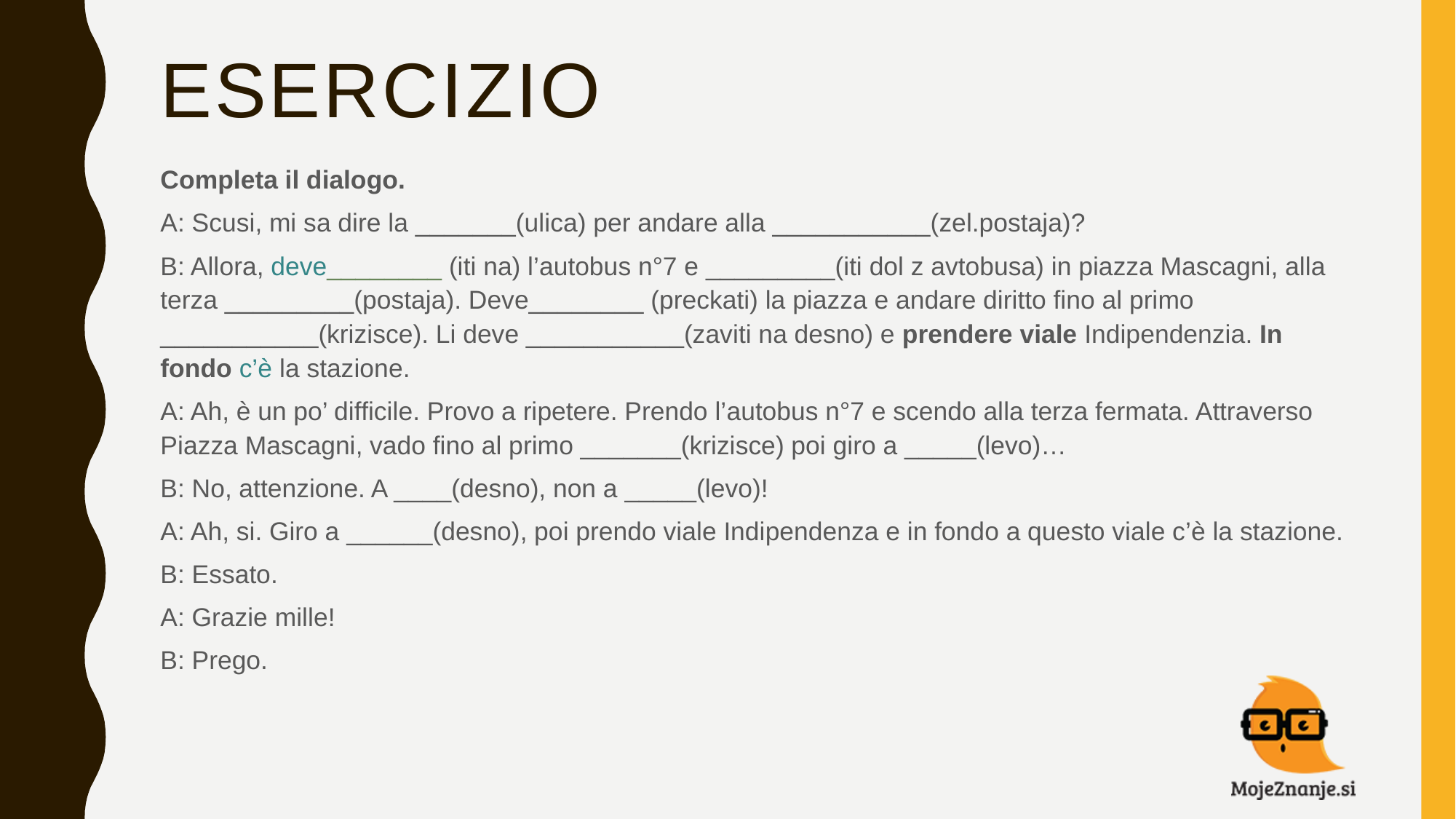

# esercizio
Completa il dialogo.
A: Scusi, mi sa dire la _______(ulica) per andare alla ___________(zel.postaja)?
B: Allora, deve________ (iti na) l’autobus n°7 e _________(iti dol z avtobusa) in piazza Mascagni, alla terza _________(postaja). Deve________ (preckati) la piazza e andare diritto fino al primo ___________(krizisce). Li deve ___________(zaviti na desno) e prendere viale Indipendenzia. In fondo c’è la stazione.
A: Ah, è un po’ difficile. Provo a ripetere. Prendo l’autobus n°7 e scendo alla terza fermata. Attraverso Piazza Mascagni, vado fino al primo _______(krizisce) poi giro a _____(levo)…
B: No, attenzione. A ____(desno), non a _____(levo)!
A: Ah, si. Giro a ______(desno), poi prendo viale Indipendenza e in fondo a questo viale c’è la stazione.
B: Essato.
A: Grazie mille!
B: Prego.